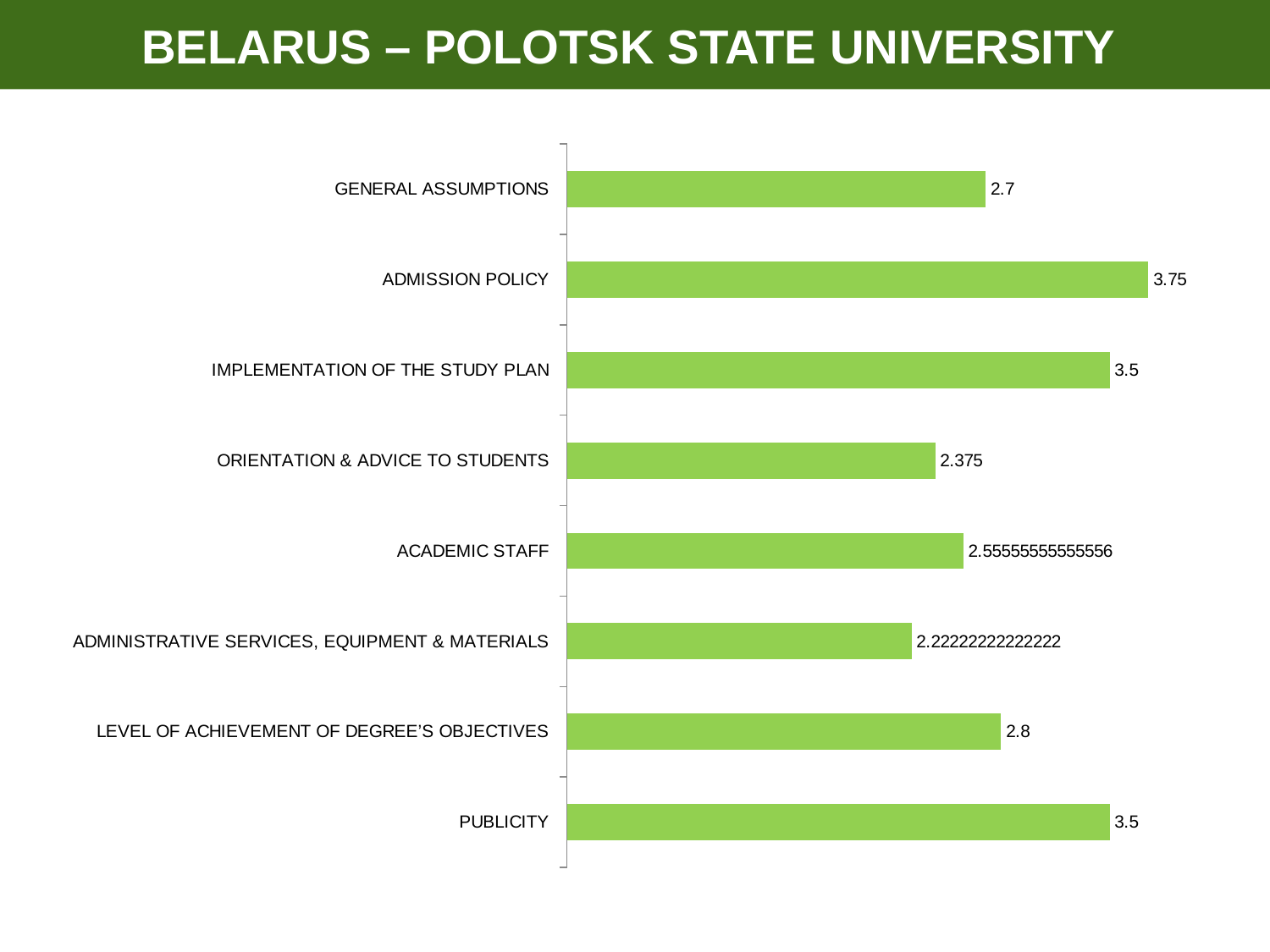

BELARUS – Polotsk State University

### Chart

| Category |  |
|---|---|
| PUBLICITY  | 3.5 |
| LEVEL OF ACHIEVEMENT OF DEGREE’S OBJECTIVES  | 2.8 |
| ADMINISTRATIVE SERVICES, EQUIPMENT & MATERIALS  | 2.222222222222223 |
| ACADEMIC STAFF  | 2.5555555555555554 |
| ORIENTATION & ADVICE TO STUDENTS  | 2.3749999999999987 |
| IMPLEMENTATION OF THE STUDY PLAN  | 3.5 |
| ADMISSION POLICY  | 3.75 |
| GENERAL ASSUMPTIONS  | 2.7 |